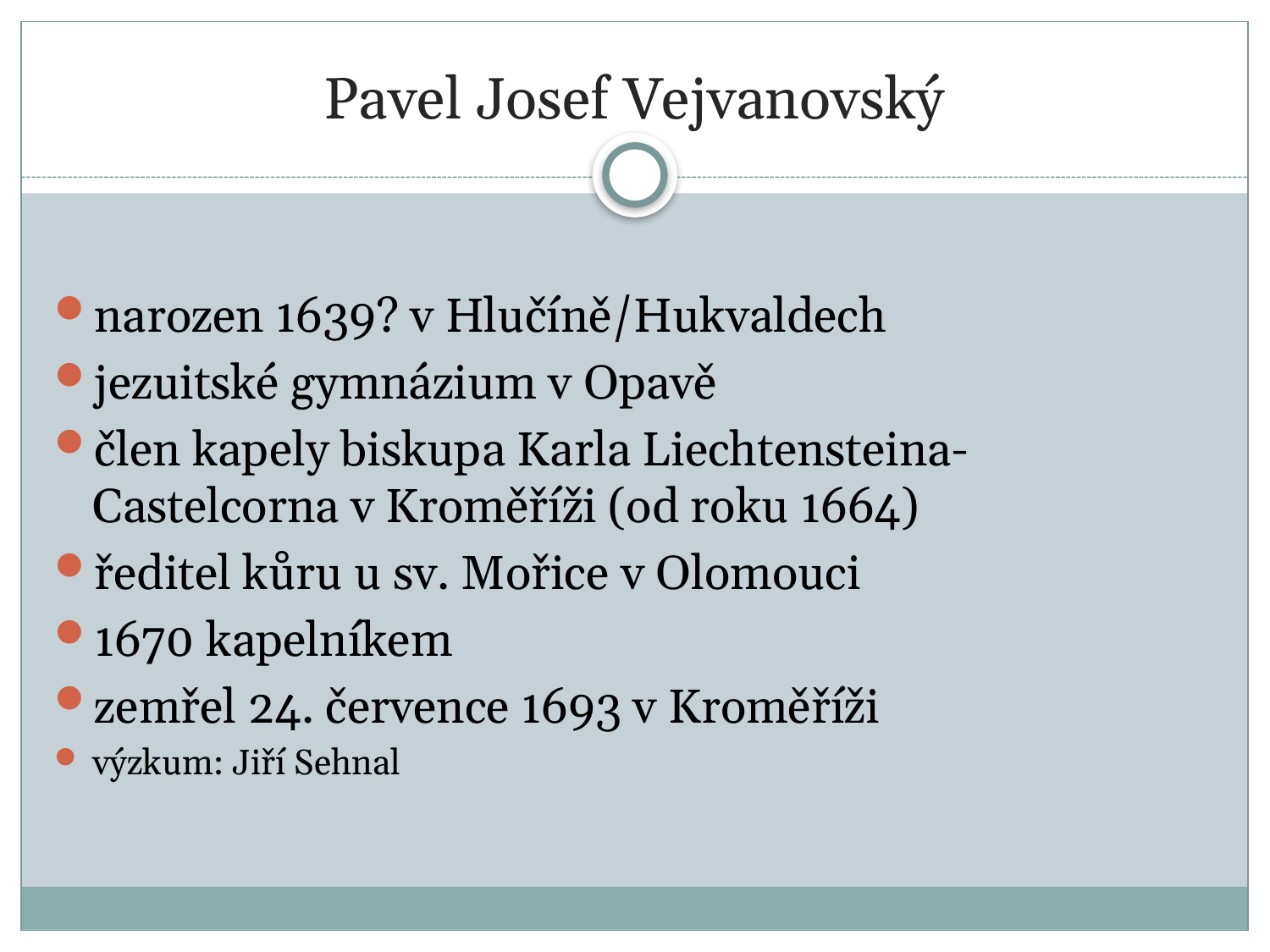

# Pavel Josef Vejvanovský

narozen 1639? v Hlučíně/Hukvaldech
jezuitské gymnázium v Opavě
člen kapely biskupa Karla Liechtensteina- Castelcorna v Kroměříži (od roku 1664)
ředitel kůru u sv. Mořice v Olomouci
1670 kapelníkem
zemřel 24. července 1693 v Kroměříži
výzkum: Jiří Sehnal